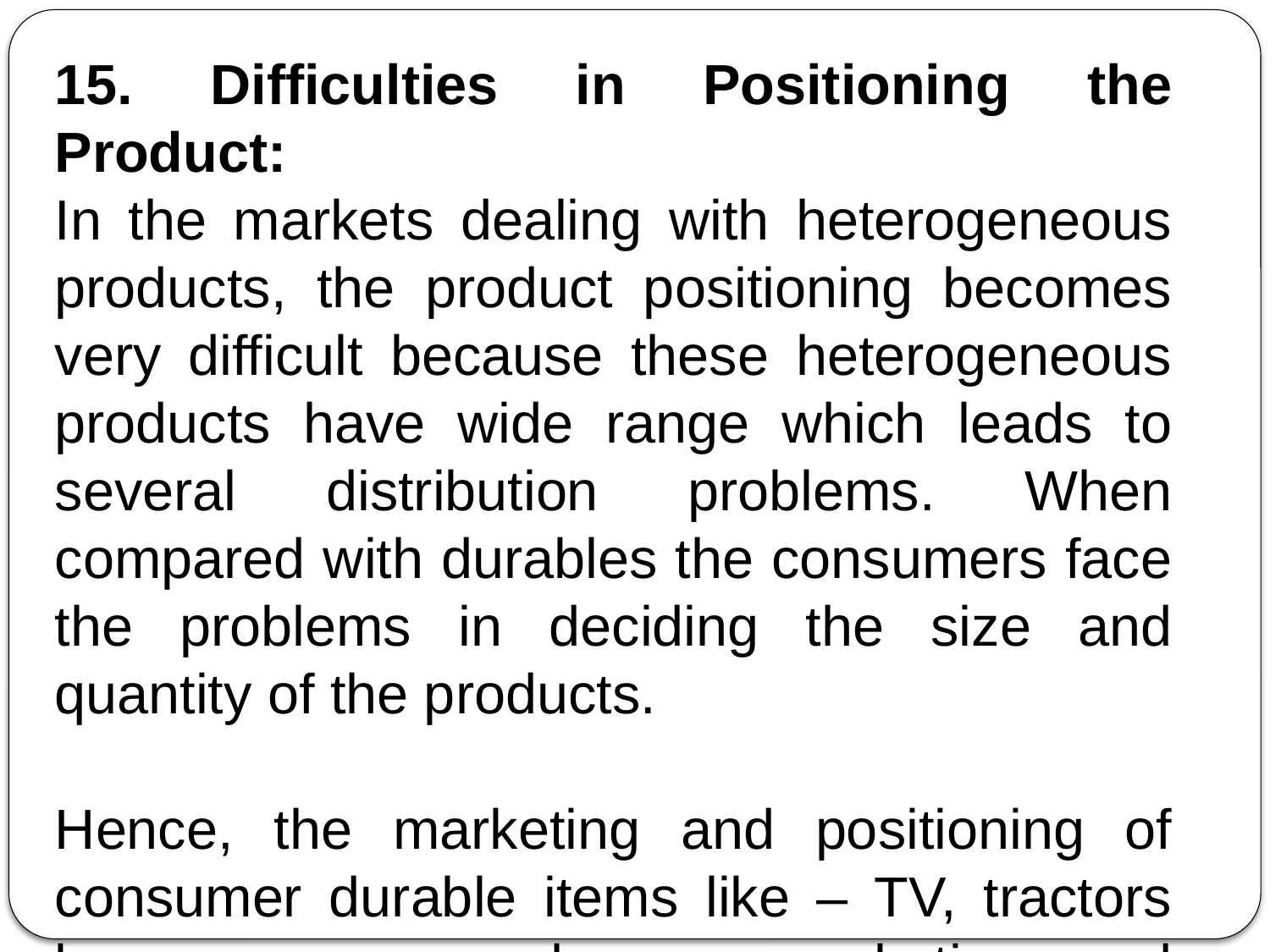

15. Difficulties in Positioning the Product:
In the markets dealing with heterogeneous products, the product positioning becomes very difficult because these heterogeneous products have wide range which leads to several distribution problems. When compared with durables the consumers face the problems in deciding the size and quantity of the products.

Hence, the marketing and positioning of consumer durable items like – TV, tractors becomes easy whereas marketing and positioning of FMCG products is highly challenging.